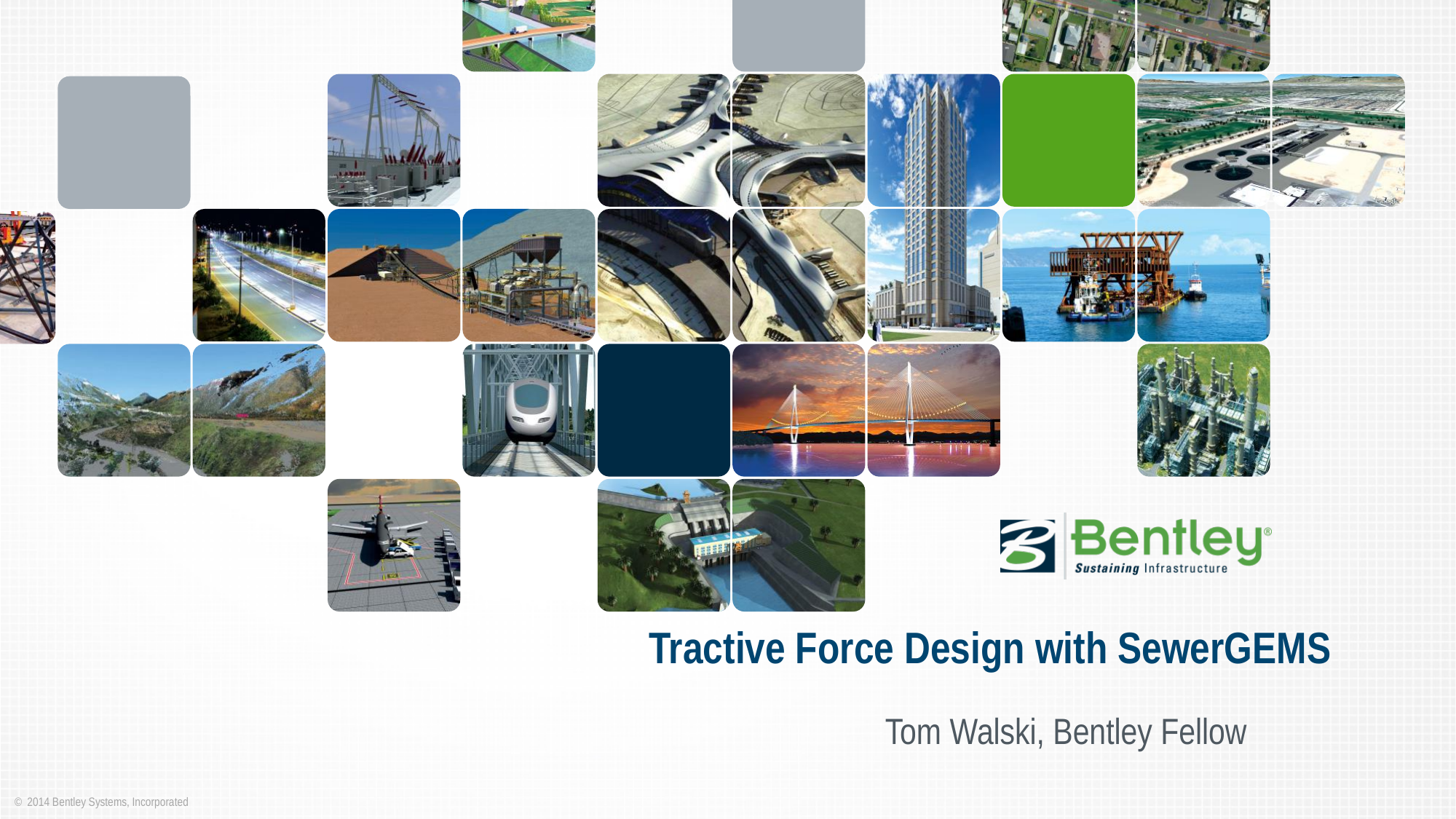

# Tractive Force Design with SewerGEMS
Tom Walski, Bentley Fellow